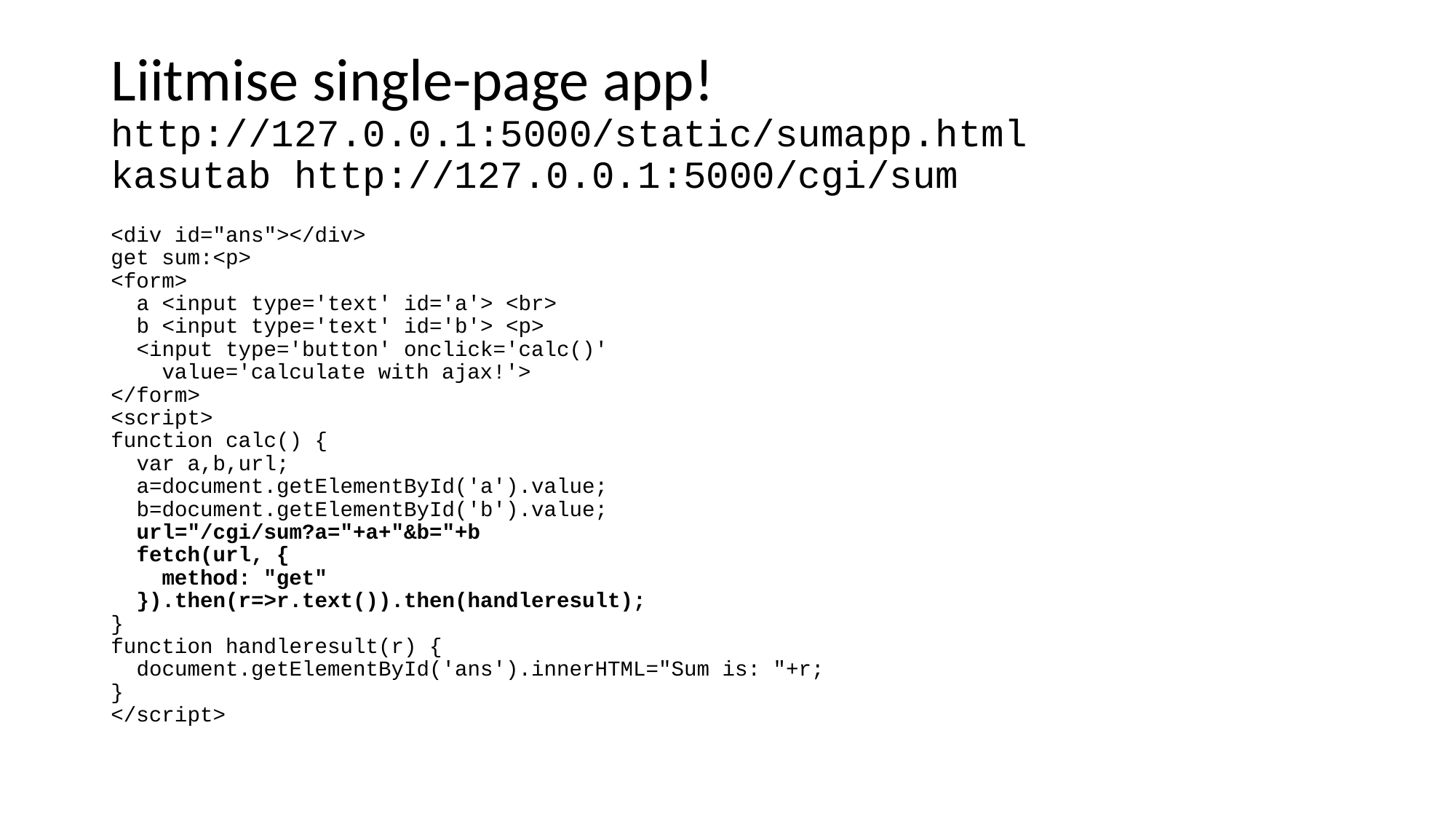

# Liitmise single-page app! http://127.0.0.1:5000/static/sumapp.html kasutab http://127.0.0.1:5000/cgi/sum
<div id="ans"></div>
get sum:<p>
<form>
  a <input type='text' id='a'> <br>
  b <input type='text' id='b'> <p>
  <input type='button' onclick='calc()'
    value='calculate with ajax!'>
</form>
<script>
function calc() {
  var a,b,url;
  a=document.getElementById('a').value;
  b=document.getElementById('b').value;
  url="/cgi/sum?a="+a+"&b="+b
  fetch(url, {
    method: "get"
  }).then(r=>r.text()).then(handleresult);
}
function handleresult(r) {
  document.getElementById('ans').innerHTML="Sum is: "+r;
}
</script>